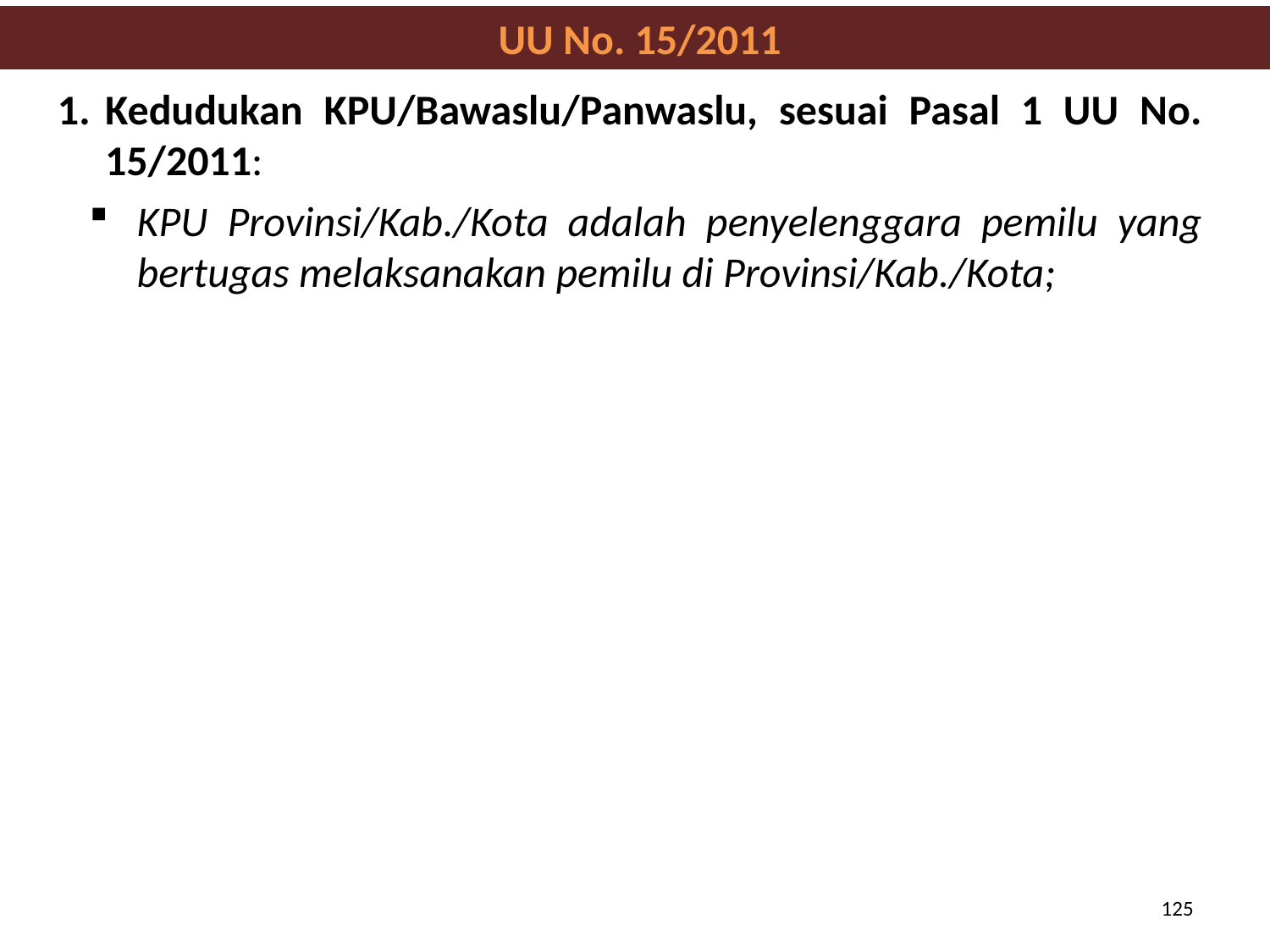

UU No. 15/2011
Kedudukan KPU/Bawaslu/Panwaslu, sesuai Pasal 1 UU No. 15/2011:
KPU Provinsi/Kab./Kota adalah penyelenggara pemilu yang bertugas melaksanakan pemilu di Provinsi/Kab./Kota;
125